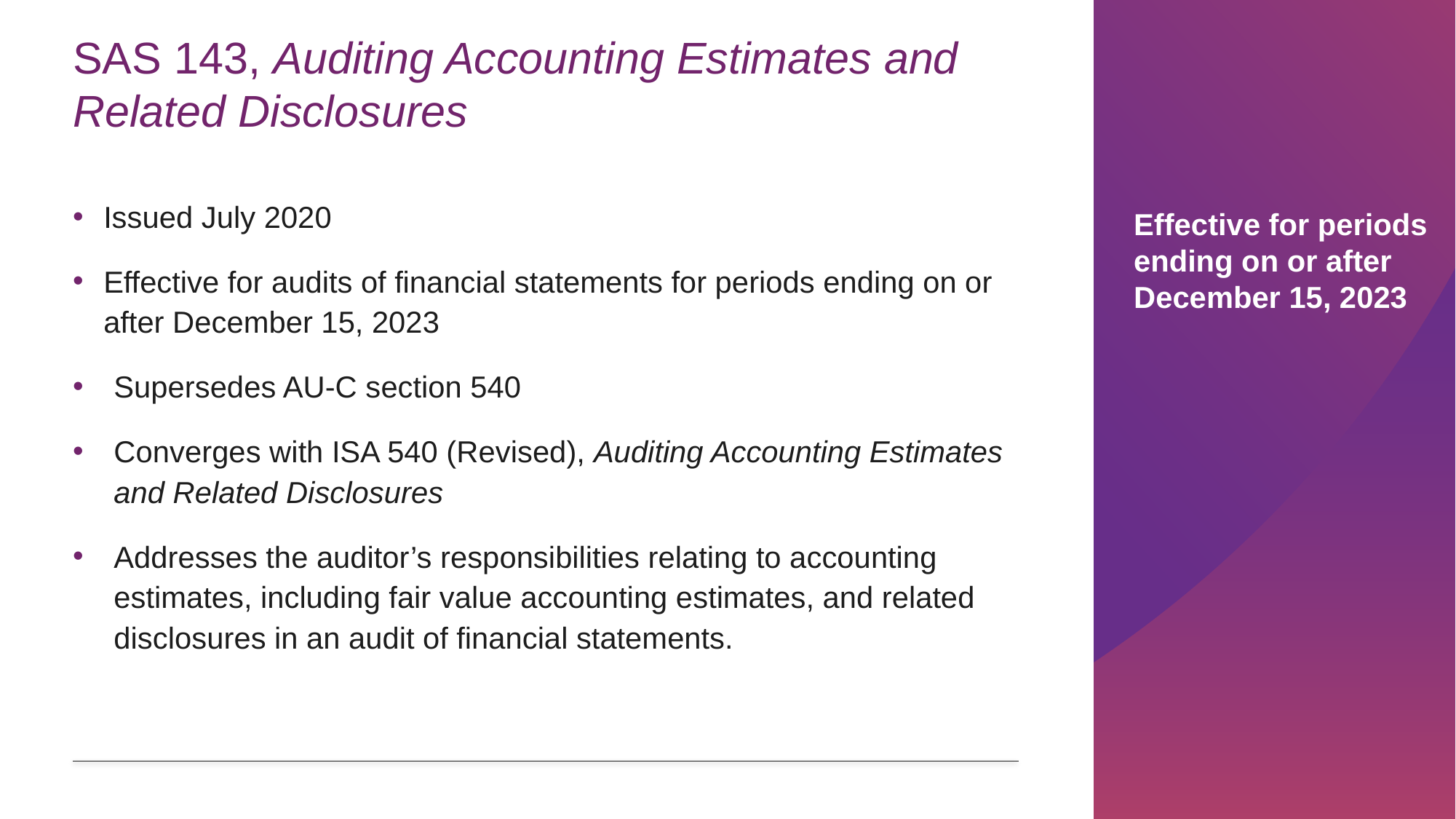

# SAS 143, Auditing Accounting Estimates and Related Disclosures

Effective for periods ending on or after December 15, 2023
Issued July 2020
Effective for audits of financial statements for periods ending on or after December 15, 2023
Supersedes AU-C section 540
Converges with ISA 540 (Revised), Auditing Accounting Estimates and Related Disclosures
Addresses the auditor’s responsibilities relating to accounting estimates, including fair value accounting estimates, and related disclosures in an audit of financial statements.